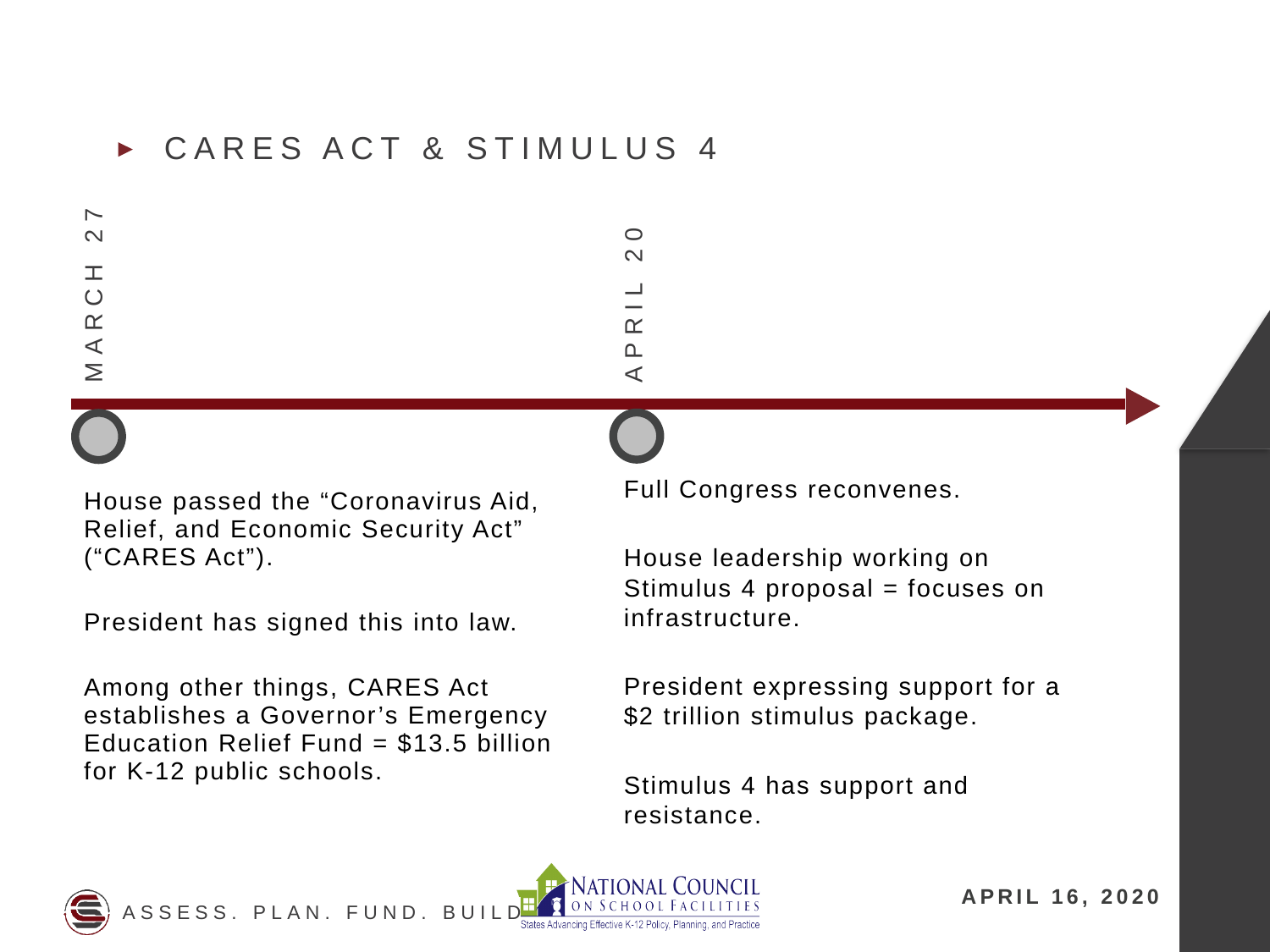

CARES Act & Stimulus 4

April 20
March 27

House passed the “Coronavirus Aid, Relief, and Economic Security Act” (“CARES Act”).

President has signed this into law.

Among other things, CARES Act establishes a Governor’s Emergency Education Relief Fund = $13.5 billion for K-12 public schools.

Full Congress reconvenes.

House leadership working on Stimulus 4 proposal = focuses on infrastructure.

President expressing support for a $2 trillion stimulus package.

Stimulus 4 has support and resistance.
April 16, 2020